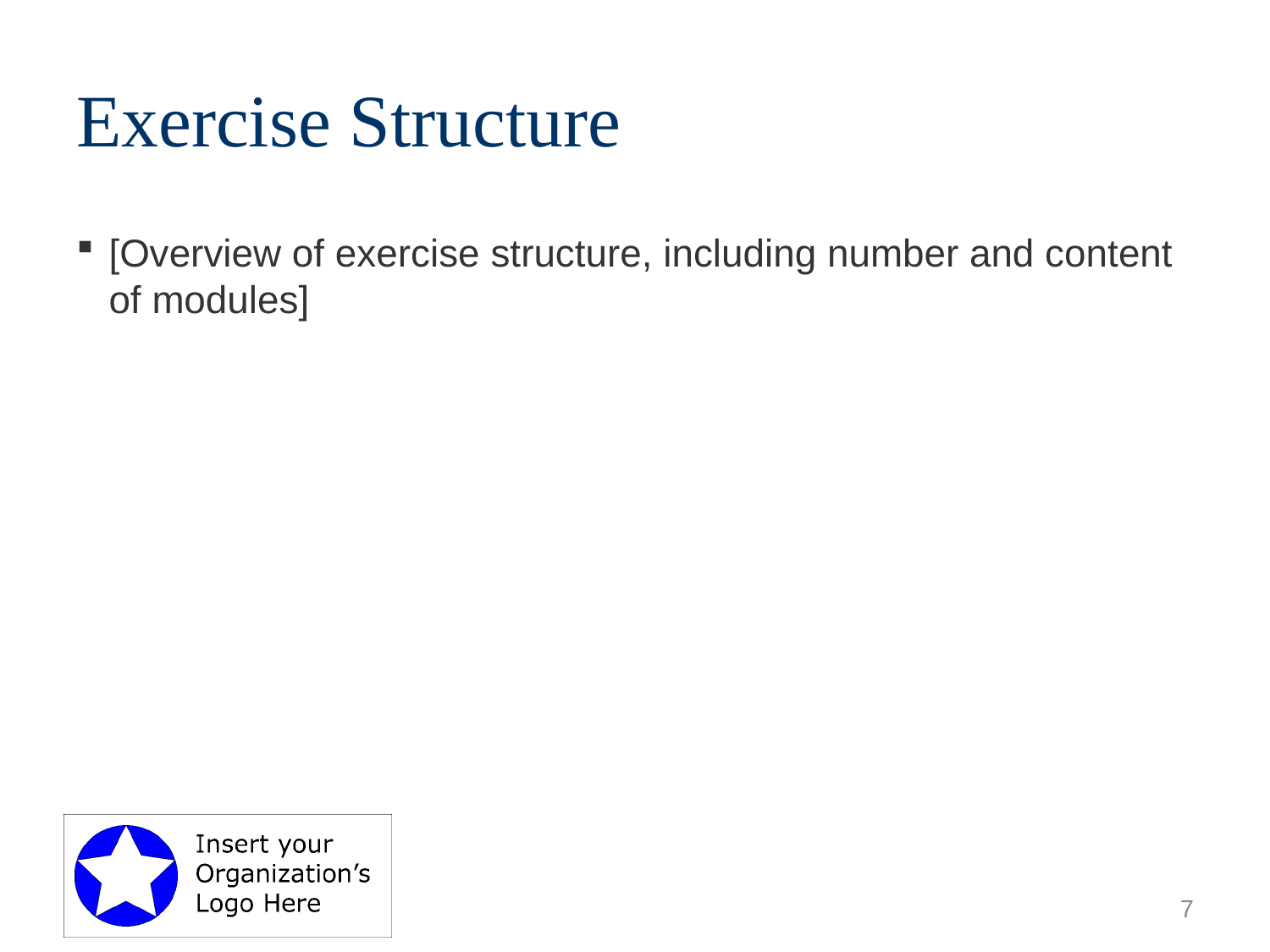

# Exercise Structure
[Overview of exercise structure, including number and content of modules]
7